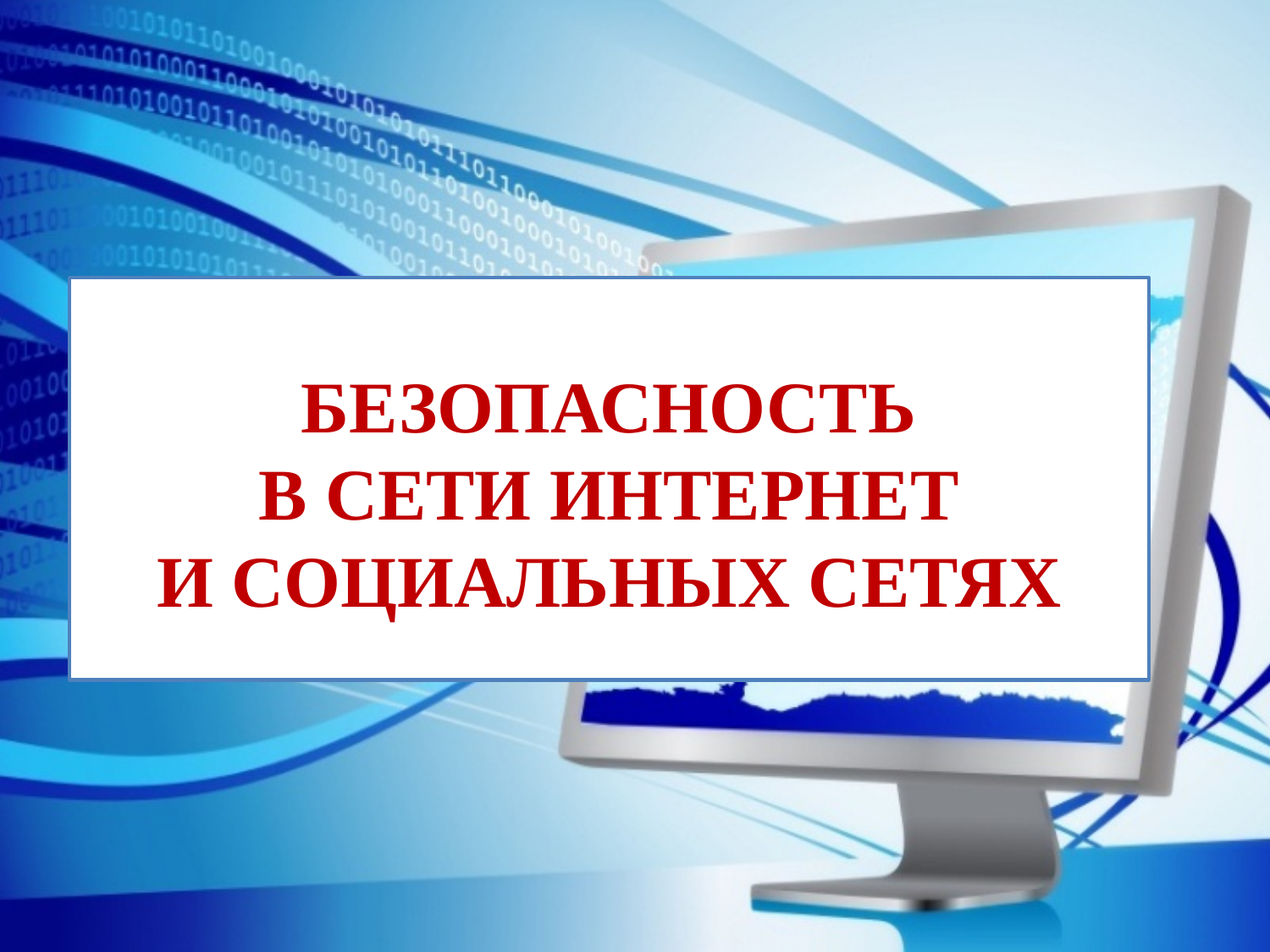

# БЕЗОПАСНОСТЬ В СЕТИ ИНТЕРНЕТ И СОЦИАЛЬНЫХ СЕТЯХ